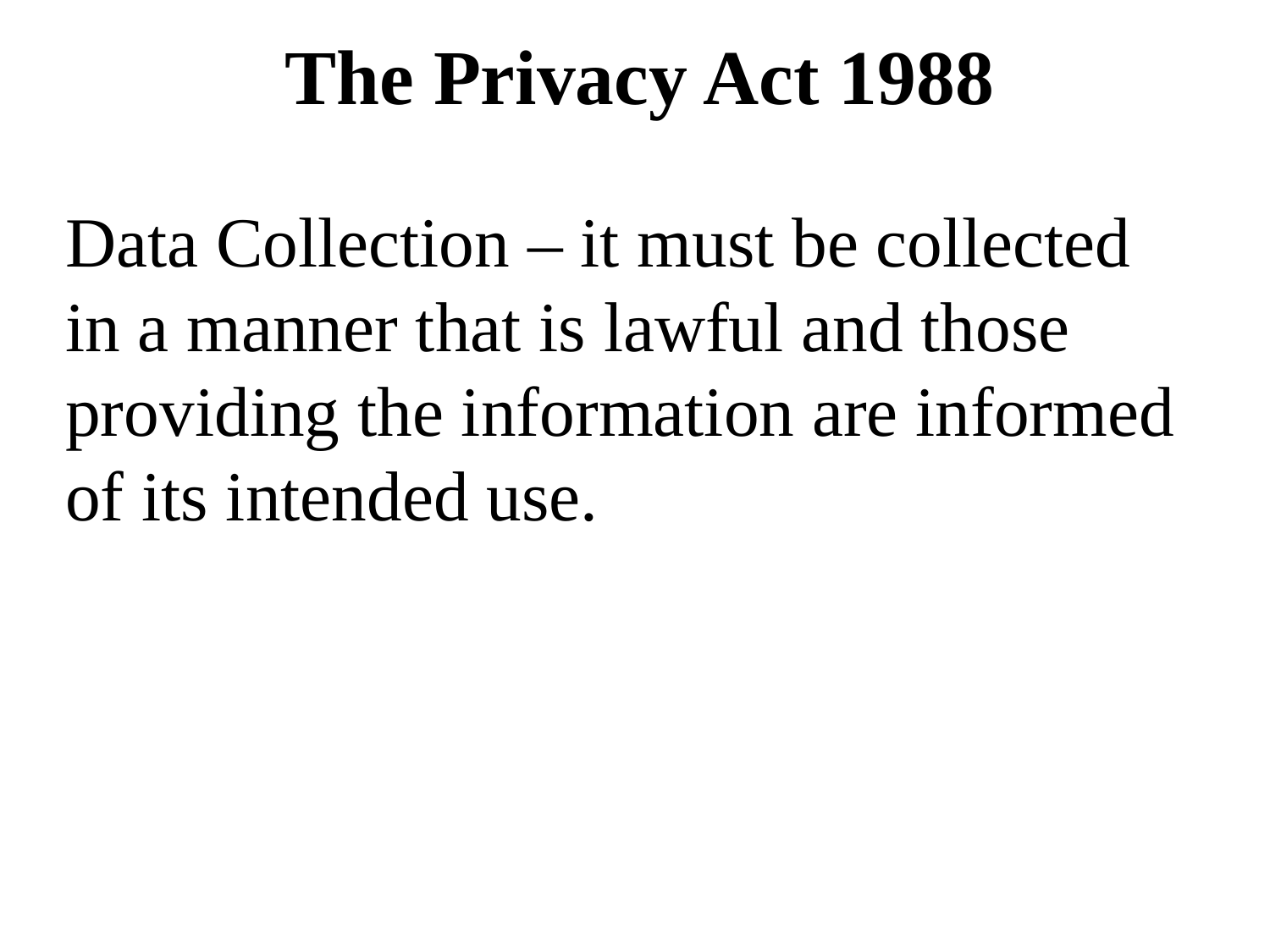

The Privacy Act 1988
Data Collection – it must be collected in a manner that is lawful and those providing the information are informed of its intended use.